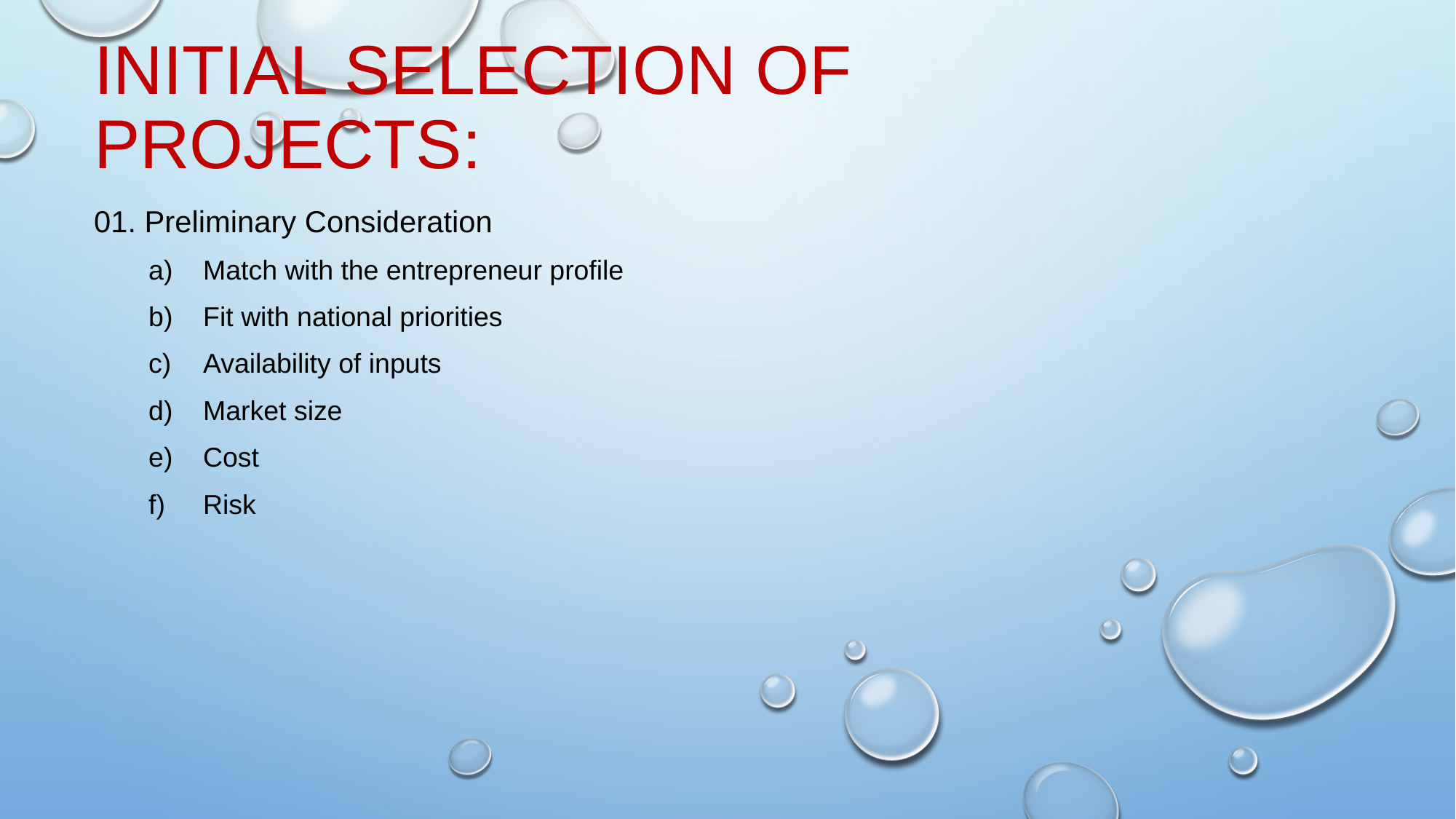

# Initial selection of projects:
01. Preliminary Consideration
Match with the entrepreneur profile
Fit with national priorities
Availability of inputs
Market size
Cost
Risk